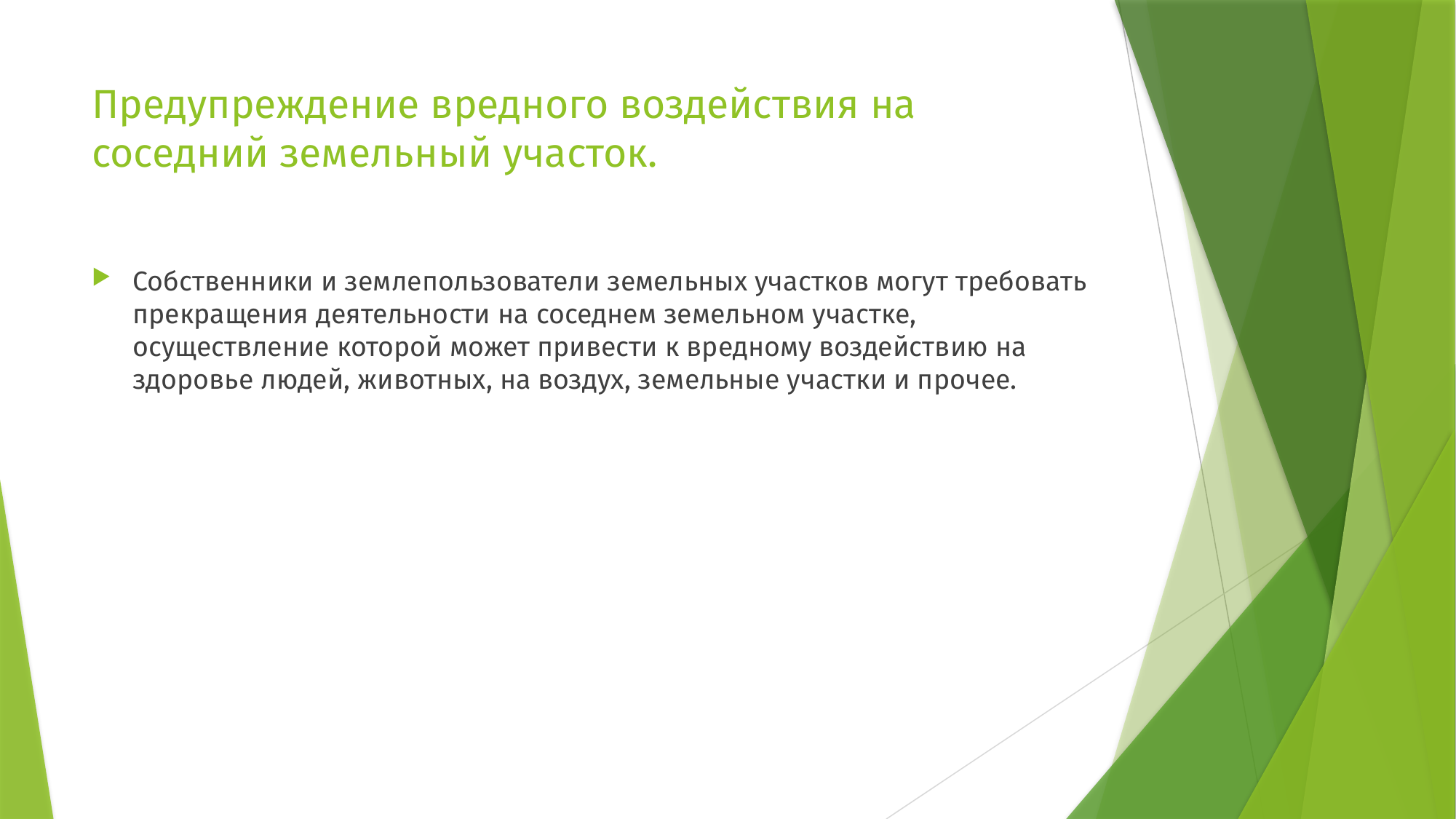

# Предупреждение вредного воздействия на соседний земельный участок.
Собственники и землепользователи земельных участков могут требовать прекращения деятельности на соседнем земельном участке, осуществление которой может привести к вредному воздействию на здоровье людей, животных, на воздух, земельные участки и прочее.